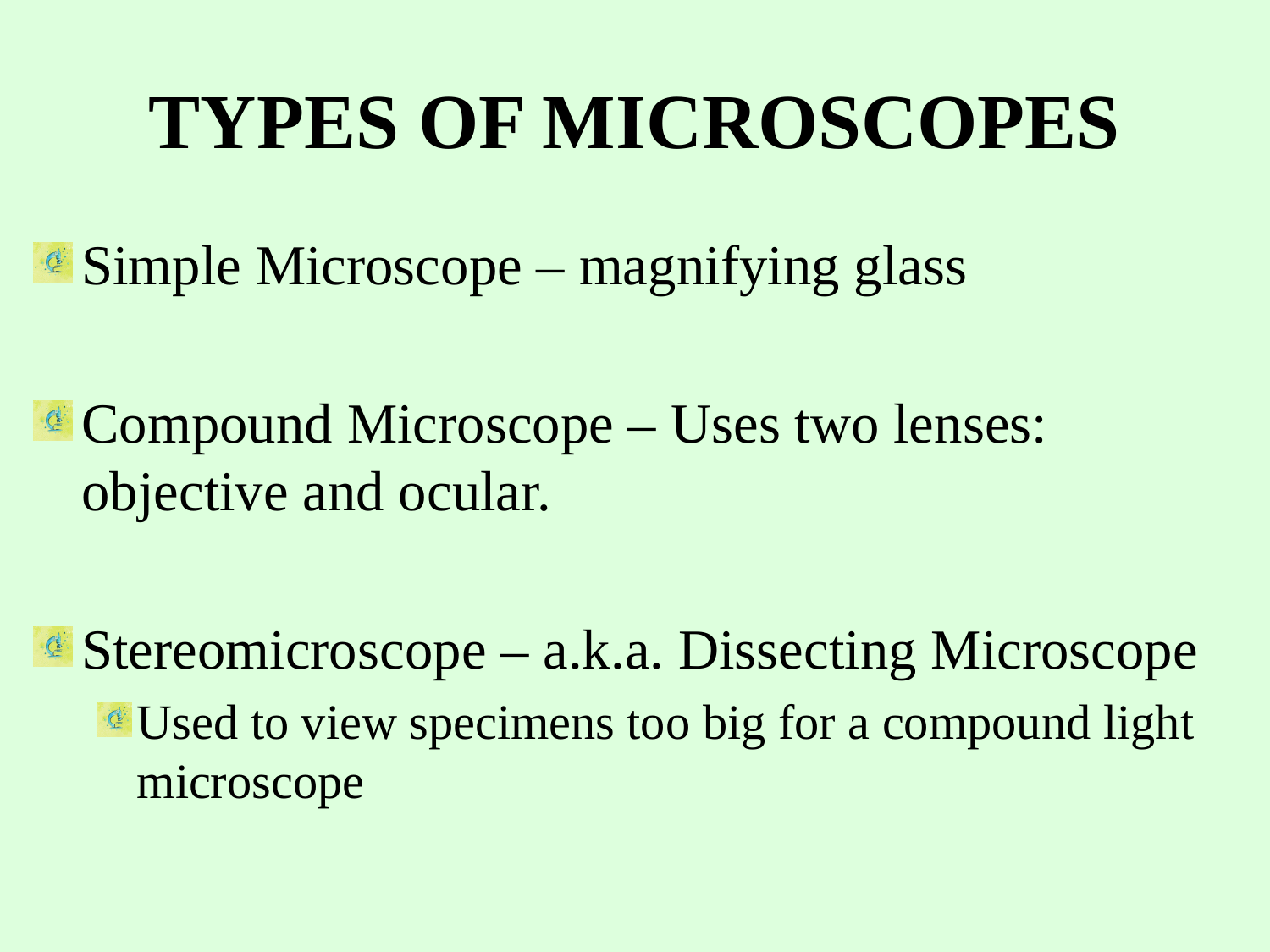

# TYPES OF MICROSCOPES
Simple Microscope – magnifying glass

Compound Microscope – Uses two lenses:  objective and ocular.

Stereomicroscope – a.k.a. Dissecting Microscope
Used to view specimens too big for a compound light microscope